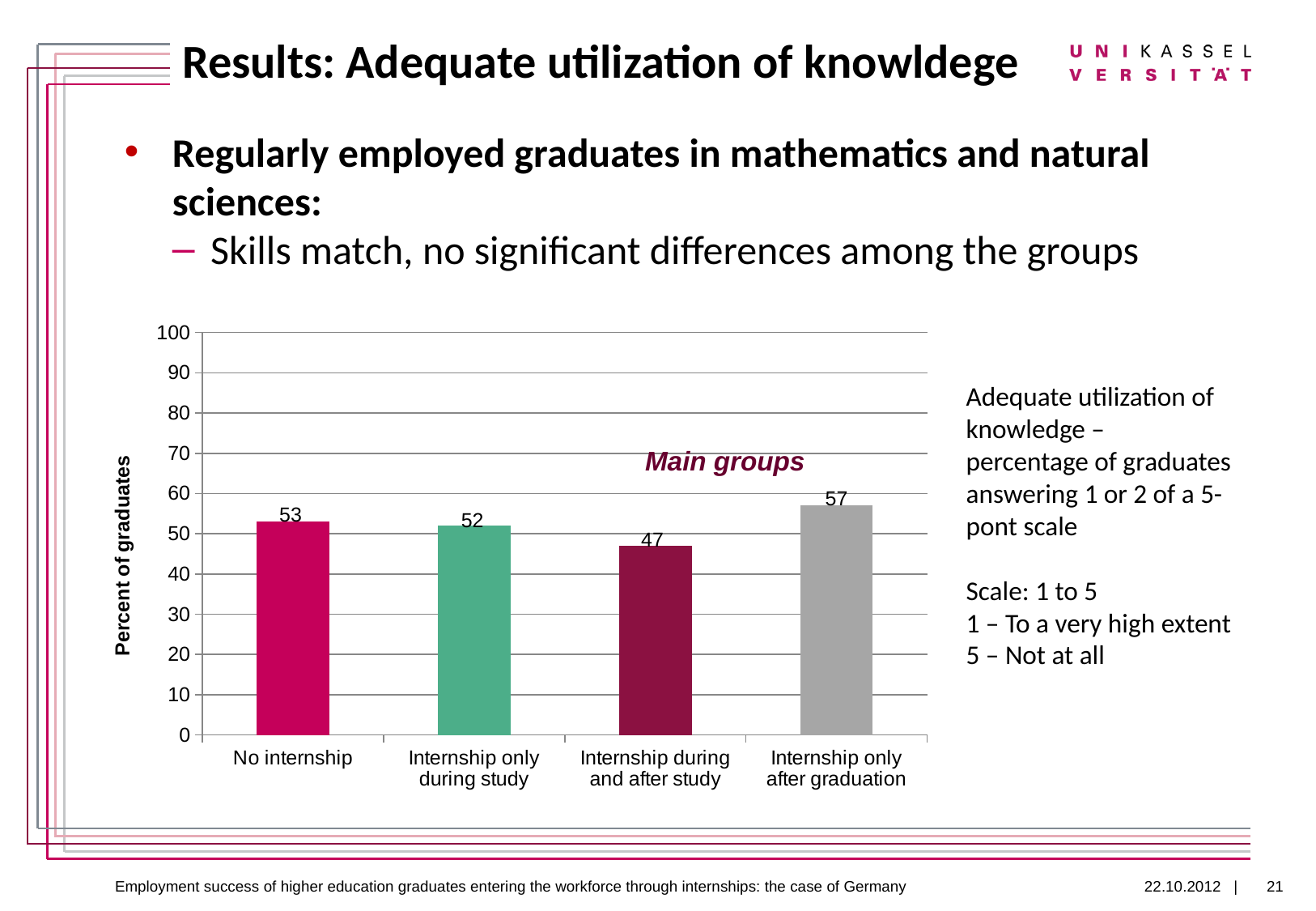

# Results: Adequate utilization of knowldege
Regularly employed graduates in mathematics and natural sciences:
Skills match, no significant differences among the groups

### Chart

| Category |  |
|---|---|
| No internship | 53.0 |
| Internship only during study | 52.0 |
| Internship during and after study | 47.0 |
| Internship only after graduation | 57.0 |
Adequate utilization of knowledge –
percentage of graduates answering 1 or 2 of a 5-pont scale

Scale: 1 to 5
1 – To a very high extent
5 – Not at all

Main groups
21